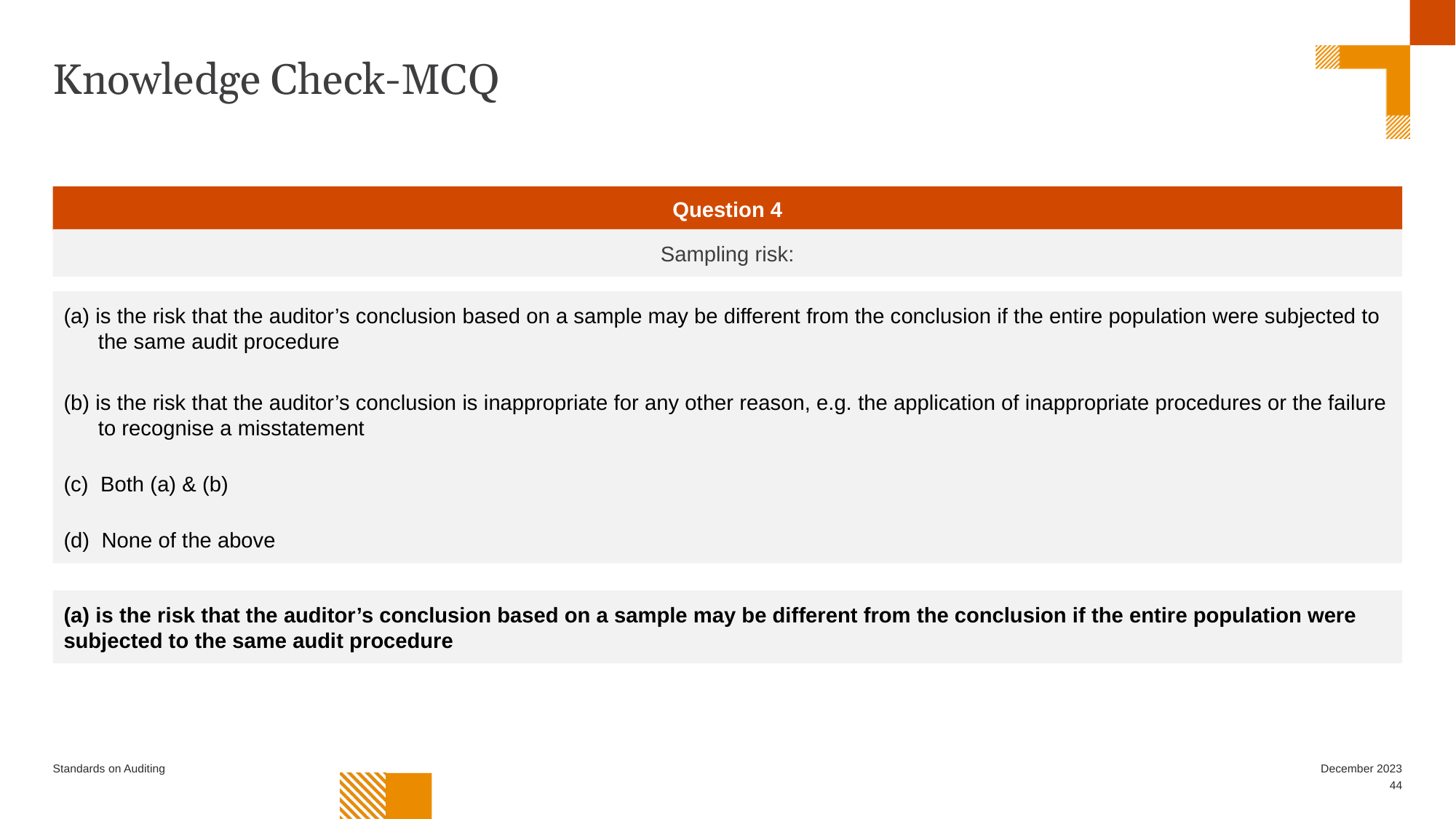

# Knowledge Check-MCQ
Question 4
Sampling risk:
(a) is the risk that the auditor’s conclusion based on a sample may be different from the conclusion if the entire population were subjected to the same audit procedure

(b) is the risk that the auditor’s conclusion is inappropriate for any other reason, e.g. the application of inappropriate procedures or the failure to recognise a misstatement
(c)  Both (a) & (b)
(d)  None of the above
(a) is the risk that the auditor’s conclusion based on a sample may be different from the conclusion if the entire population were subjected to the same audit procedure
Standards on Auditing
December 2023
44